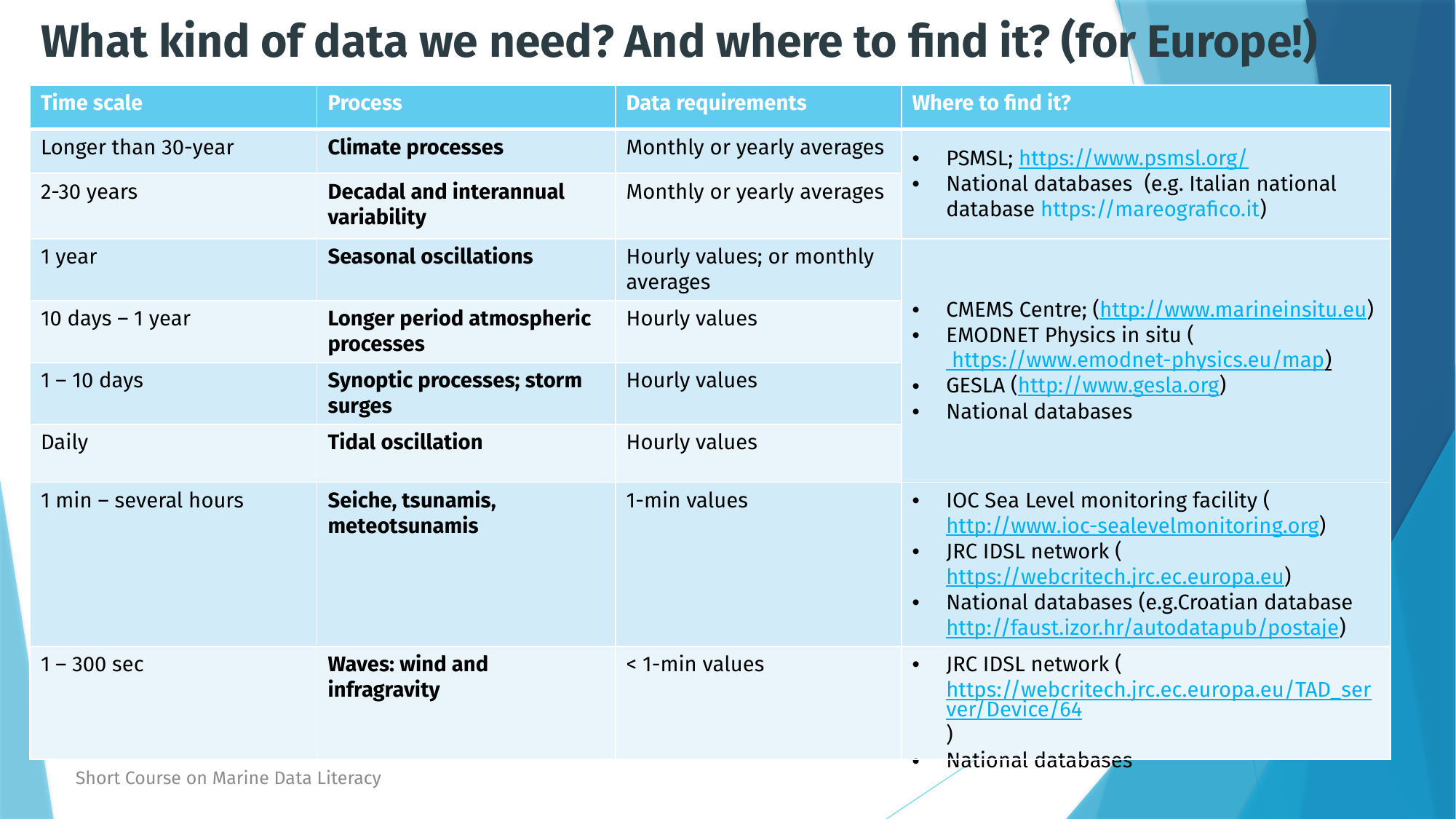

# What kind of data we need? And where to find it? (for Europe!)
| Time scale | Process | Data requirements | Where to find it? |
| --- | --- | --- | --- |
| Longer than 30-year | Climate processes | Monthly or yearly averages | PSMSL; https://www.psmsl.org/ National databases (e.g. Italian national database https://mareografico.it) |
| 2-30 years | Decadal and interannual variability | Monthly or yearly averages | PSMSL; https://www.psmsl.org/; National databases |
| 1 year | Seasonal oscillations | Hourly values; or monthly averages | CMEMS Centre; (http://www.marineinsitu.eu) EMODNET Physics in situ ( https://www.emodnet-physics.eu/map) GESLA (http://www.gesla.org) National databases |
| 10 days – 1 year | Longer period atmospheric processes | Hourly values | CMEMS Centre; (http://www.marineinsitu.eu) EMODNET Physics in situ ( https://www.emodnet-physics.eu/map) GESLA (http://www.gesla.org) National databases |
| 1 – 10 days | Synoptic processes; storm surges | Hourly values |  |
| Daily | Tidal oscillation | Hourly values |  |
| 1 min – several hours | Seiche, tsunamis, meteotsunamis | 1-min values | IOC Sea Level monitoring facility (http://www.ioc-sealevelmonitoring.org) JRC IDSL network (https://webcritech.jrc.ec.europa.eu) National databases (e.g.Croatian database http://faust.izor.hr/autodatapub/postaje) |
| 1 – 300 sec | Waves: wind and infragravity | < 1-min values | JRC IDSL network (https://webcritech.jrc.ec.europa.eu/TAD\_server/Device/64) National databases |
Short Course on Marine Data Literacy